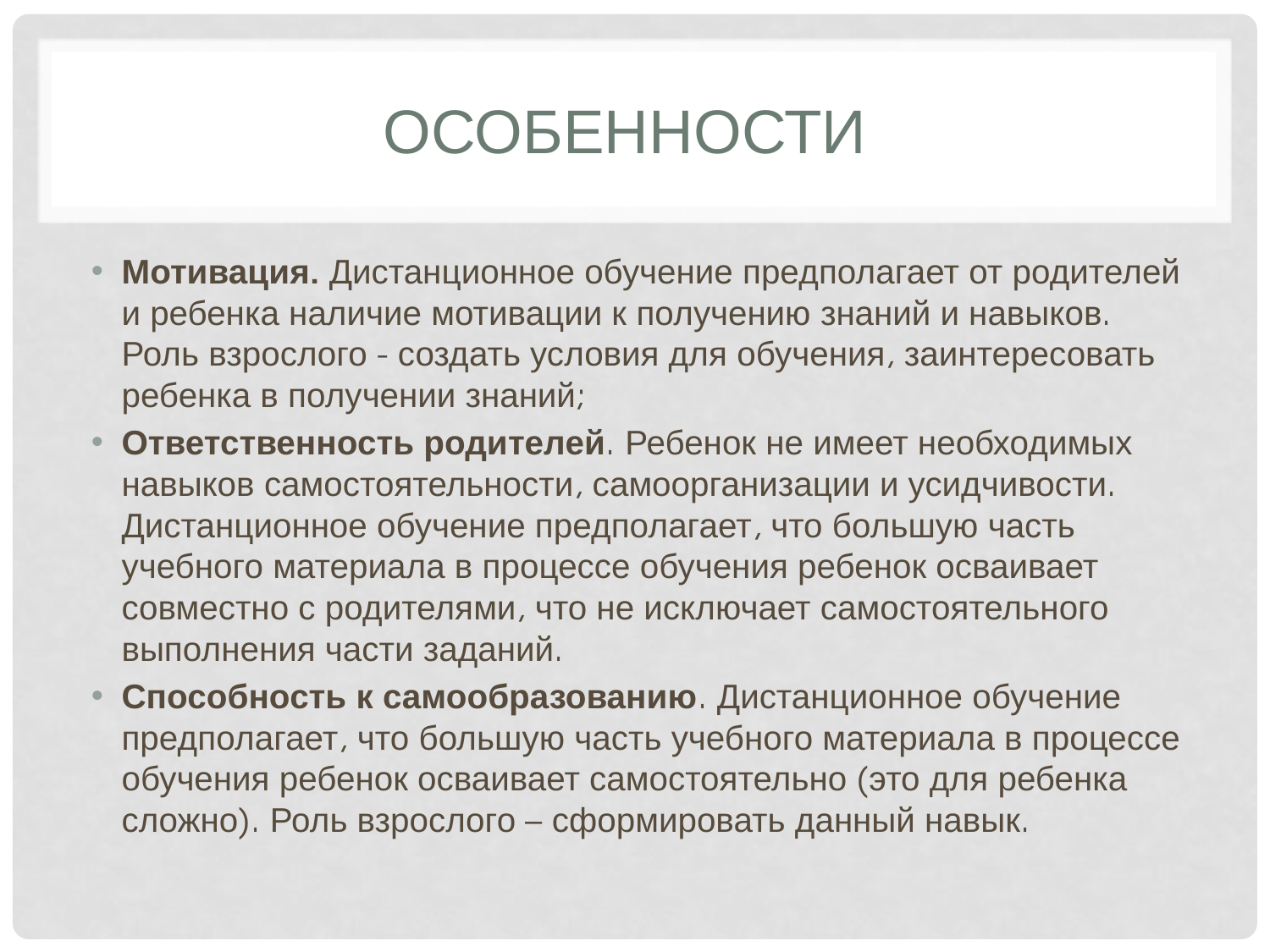

# Особенности
Мотивация. Дистанционное обучение предполагает от родителей и ребенка наличие мотивации к получению знаний и навыков. Роль взрослого - создать условия для обучения, заинтересовать ребенка в получении знаний;
Ответственность родителей. Ребенок не имеет необходимых навыков самостоятельности, самоорганизации и усидчивости. Дистанционное обучение предполагает, что большую часть учебного материала в процессе обучения ребенок осваивает совместно с родителями, что не исключает самостоятельного выполнения части заданий.
Способность к самообразованию. Дистанционное обучение предполагает, что большую часть учебного материала в процессе обучения ребенок осваивает самостоятельно (это для ребенка сложно). Роль взрослого – сформировать данный навык.